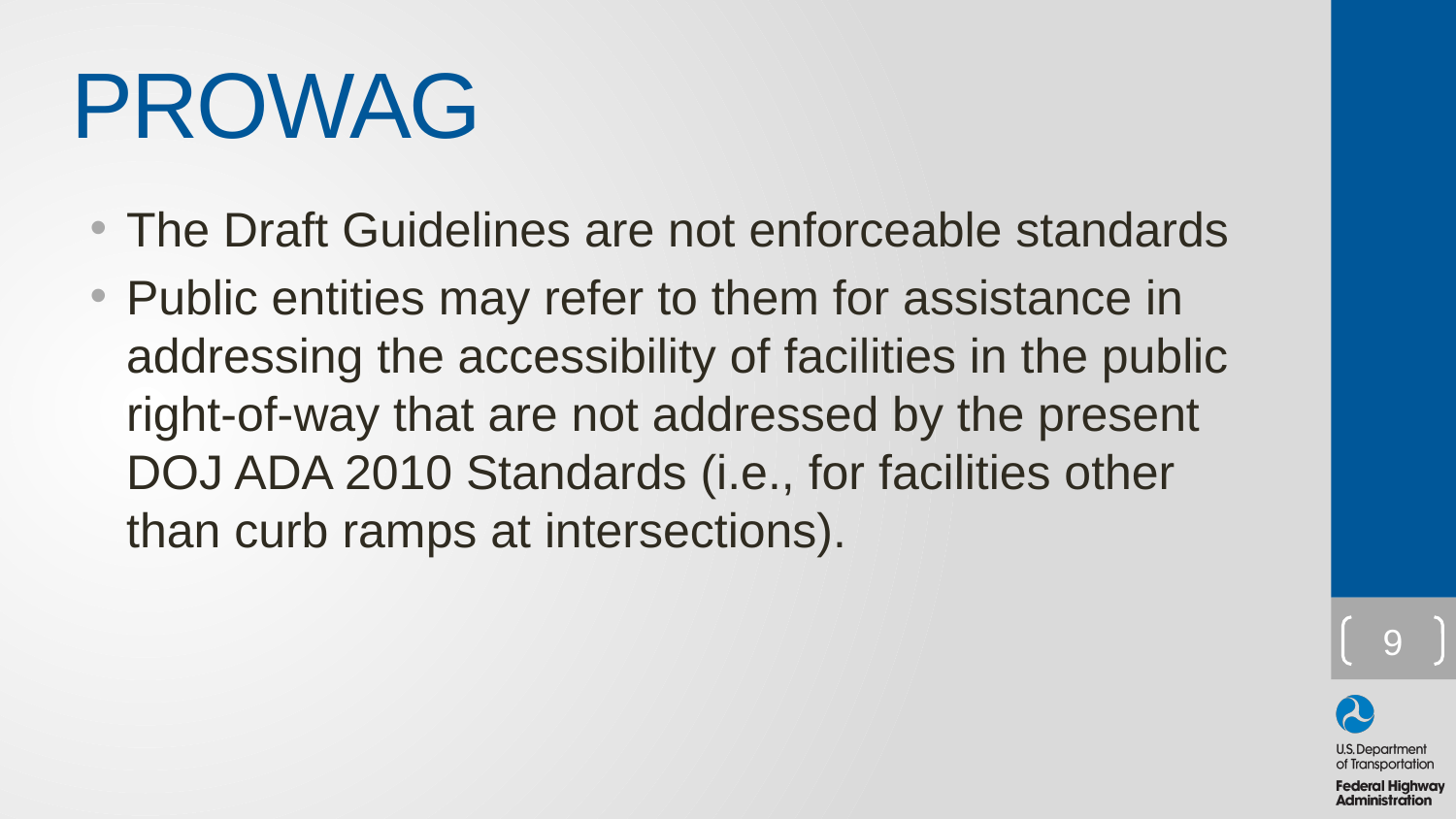

# PROWAG
The Draft Guidelines are not enforceable standards
Public entities may refer to them for assistance in addressing the accessibility of facilities in the public right-of-way that are not addressed by the present DOJ ADA 2010 Standards (i.e., for facilities other than curb ramps at intersections).
9